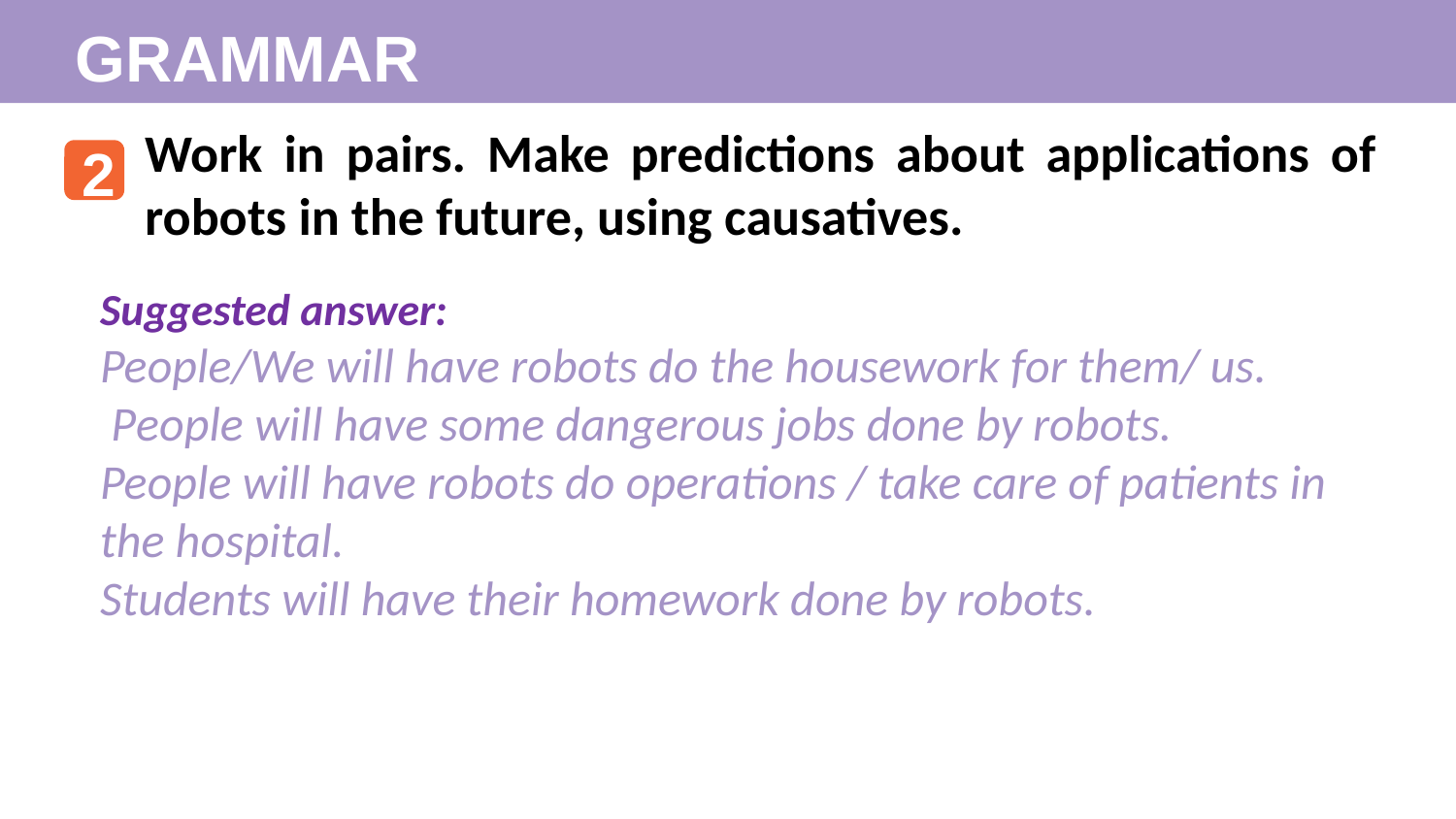

GRAMMAR
Work in pairs. Make predictions about applications of robots in the future, using causatives.
2

Suggested answer:
People/We will have robots do the housework for them/ us.
 People will have some dangerous jobs done by robots.
People will have robots do operations / take care of patients in the hospital.
Students will have their homework done by robots.